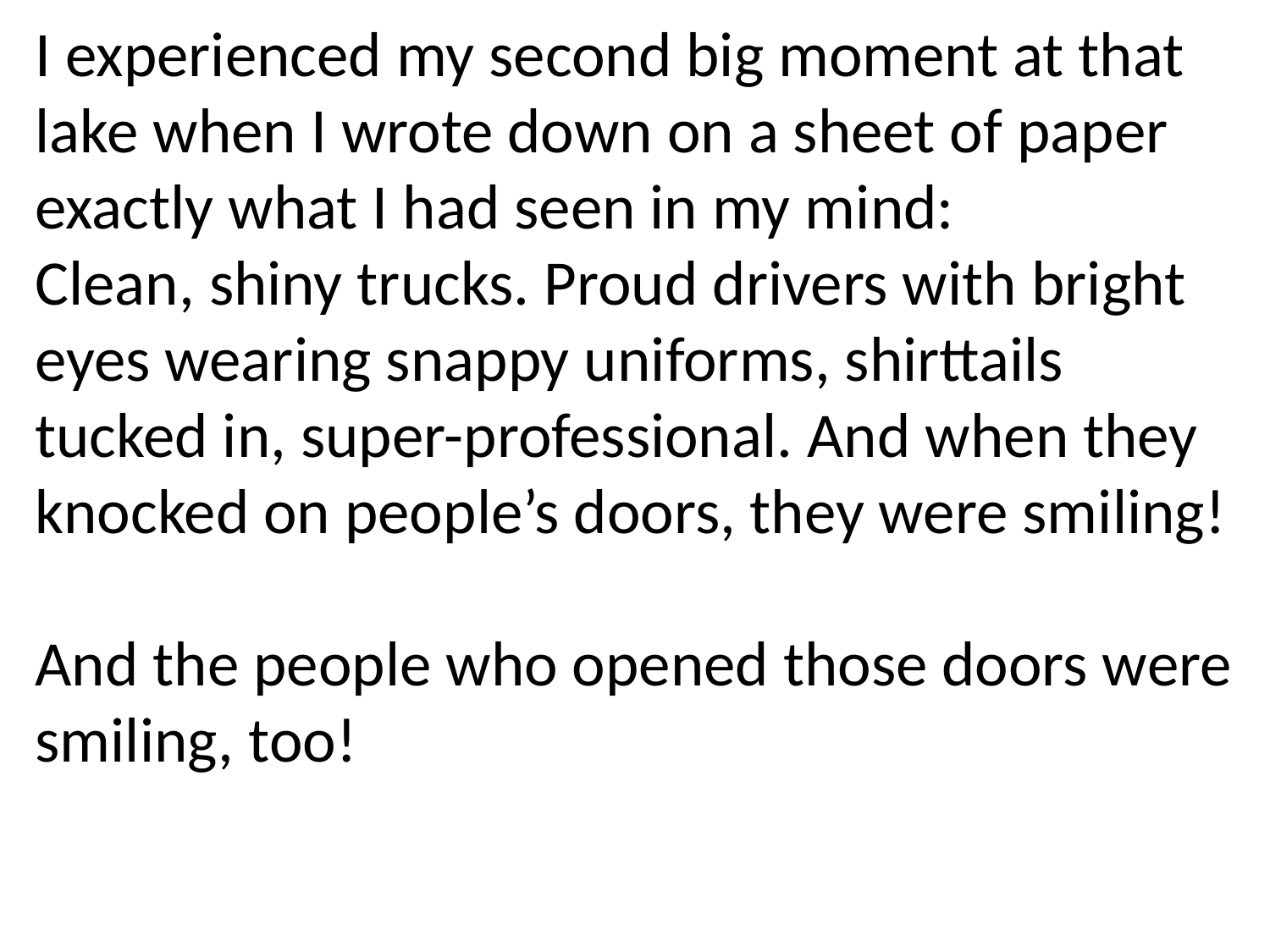

I experienced my second big moment at that lake when I wrote down on a sheet of paper exactly what I had seen in my mind:
Clean, shiny trucks. Proud drivers with bright eyes wearing snappy uniforms, shirttails tucked in, super-professional. And when they knocked on people’s doors, they were smiling!

And the people who opened those doors were smiling, too!